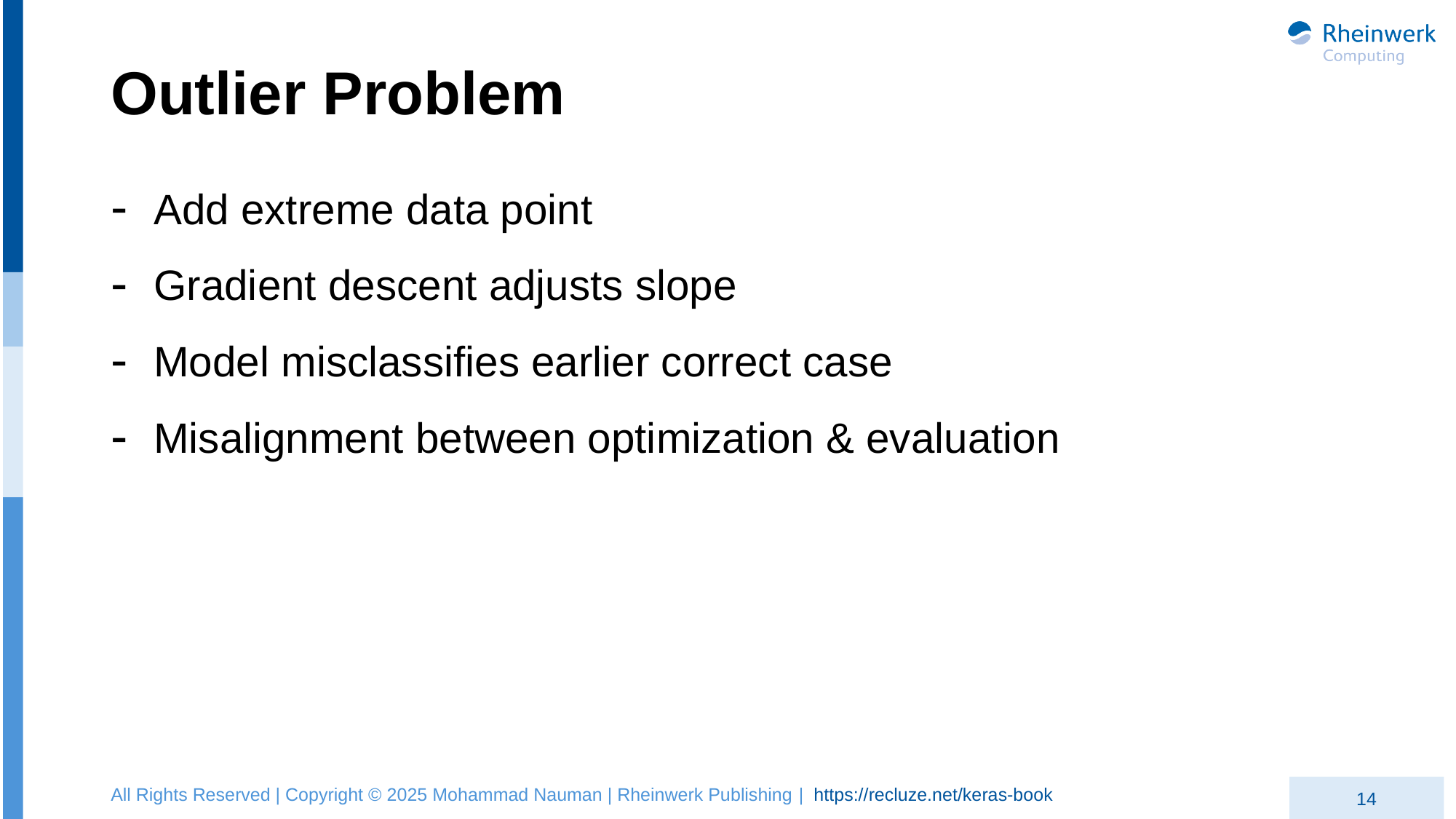

# Outlier Problem
Add extreme data point
Gradient descent adjusts slope
Model misclassifies earlier correct case
Misalignment between optimization & evaluation